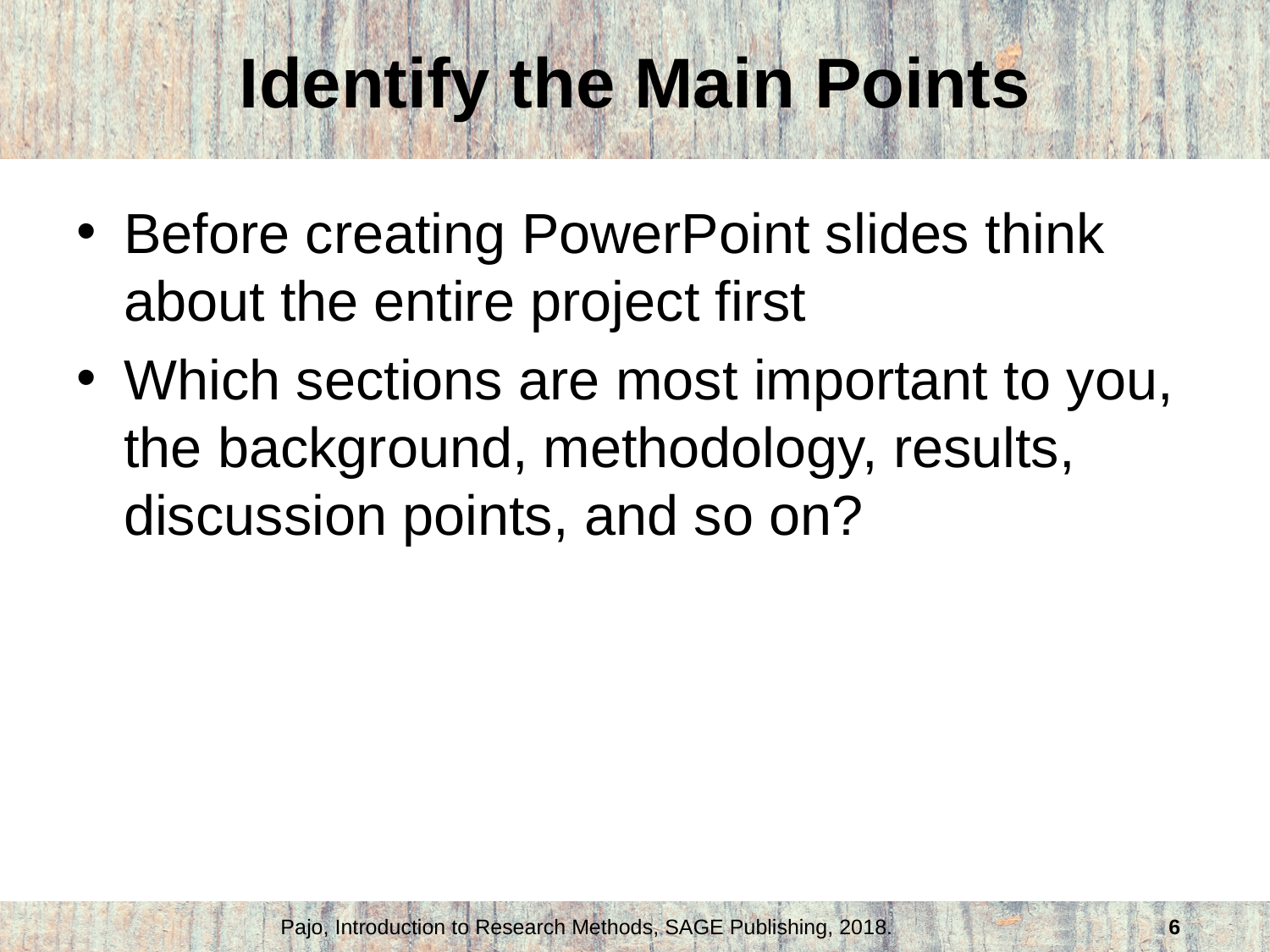

# Identify the Main Points
Before creating PowerPoint slides think about the entire project first
Which sections are most important to you, the background, methodology, results, discussion points, and so on?
Pajo, Introduction to Research Methods, SAGE Publishing, 2018.
6